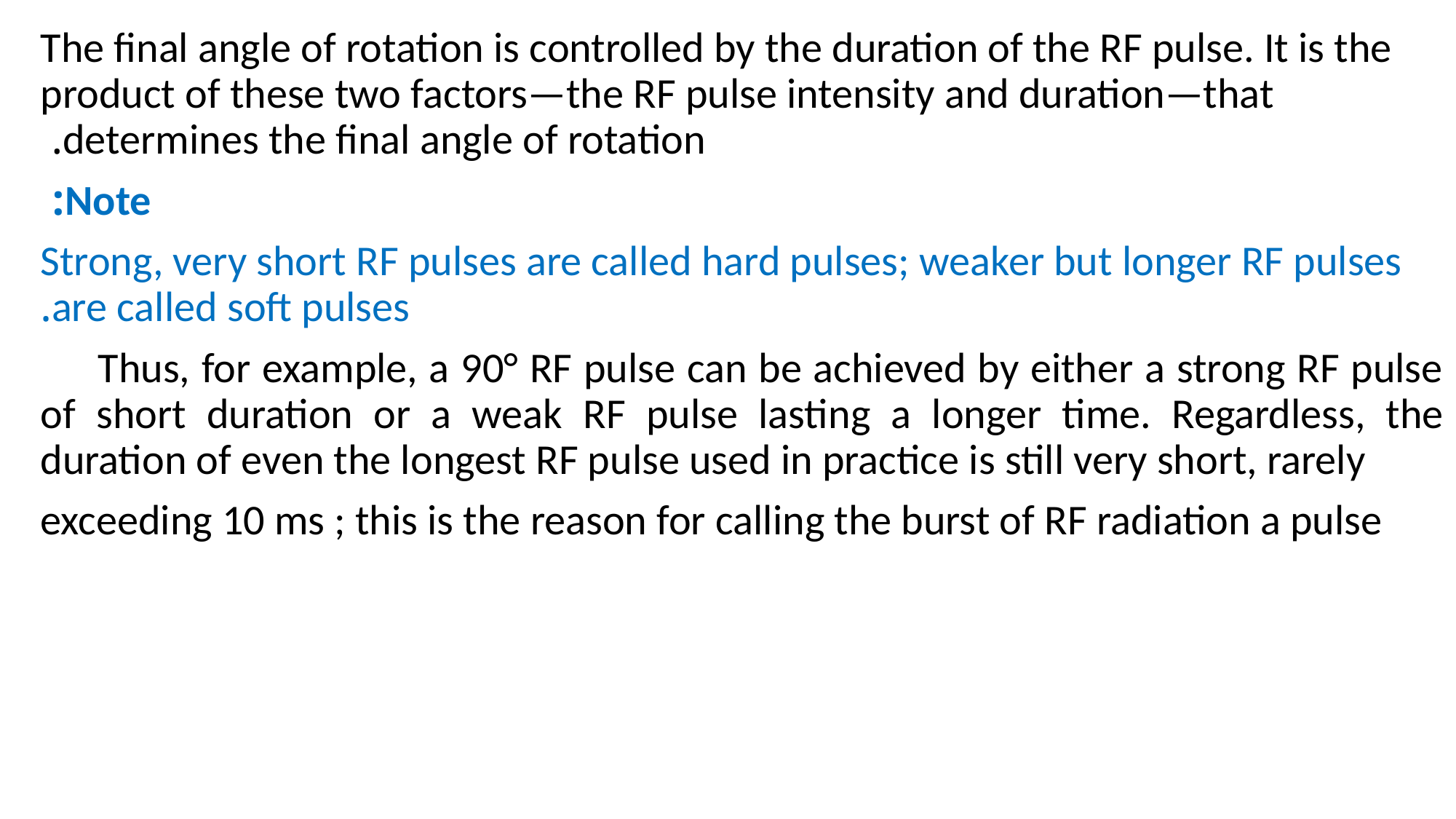

The final angle of rotation is controlled by the duration of the RF pulse. It is the product of these two factors—the RF pulse intensity and duration—that determines the final angle of rotation.
Note:
Strong, very short RF pulses are called hard pulses; weaker but longer RF pulses are called soft pulses.
     Thus, for example, a 90° RF pulse can be achieved by either a strong RF pulse of short duration or a weak RF pulse lasting a longer time. Regardless, the duration of even the longest RF pulse used in practice is still very short, rarely
exceeding 10 ms ; this is the reason for calling the burst of RF radiation a pulse